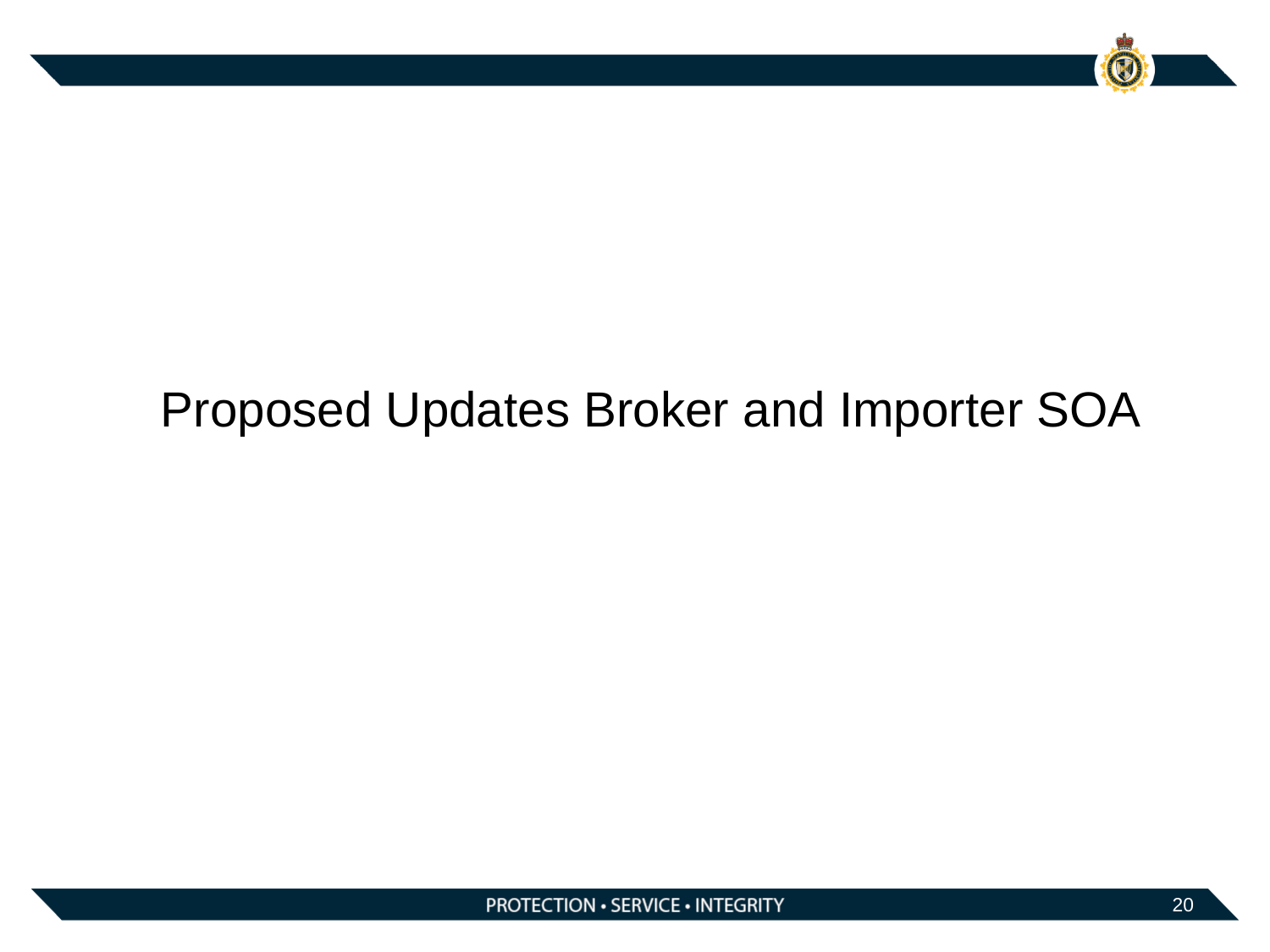

# Proposed Updates Broker and Importer SOA